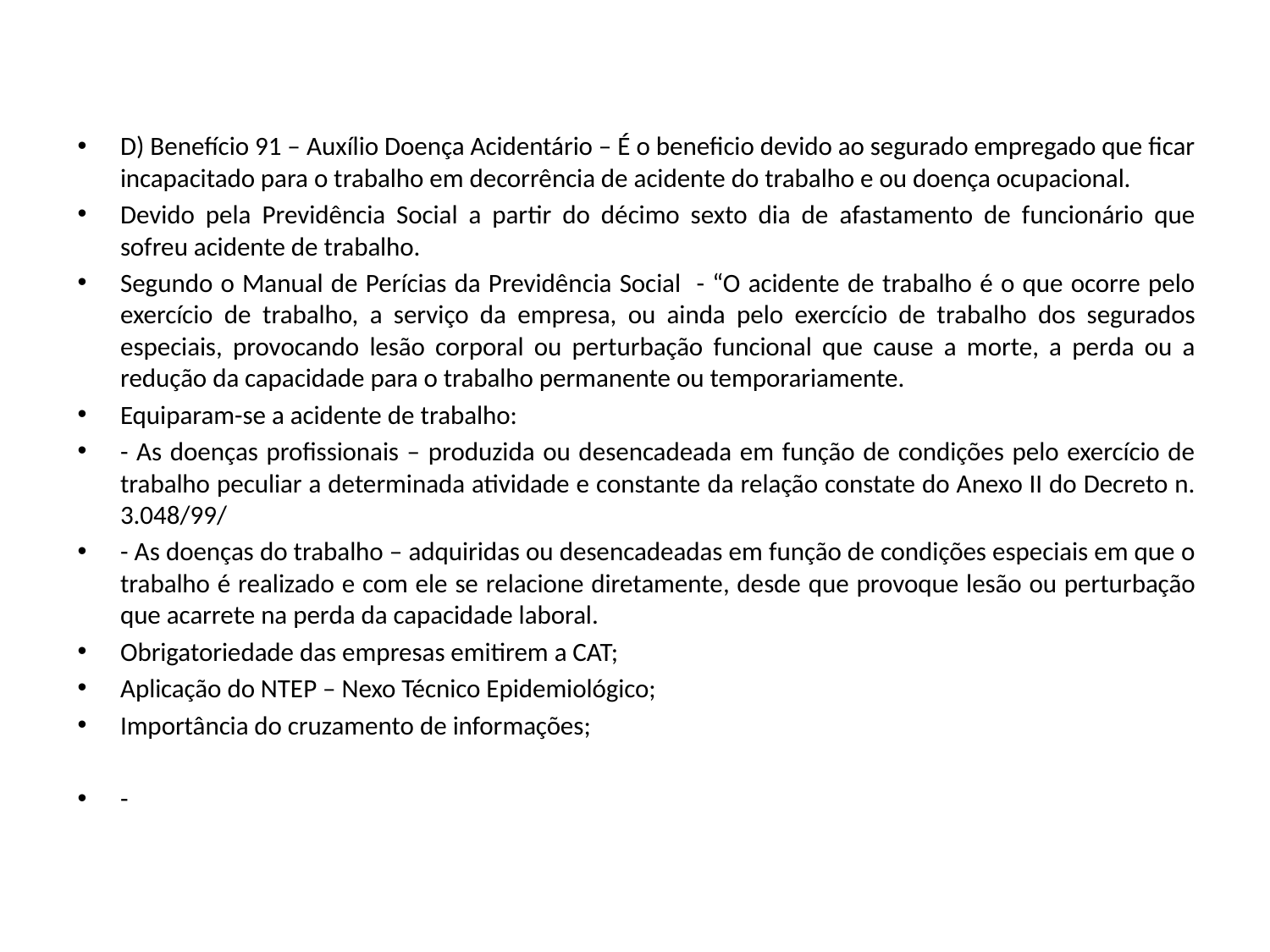

D) Benefício 91 – Auxílio Doença Acidentário – É o beneficio devido ao segurado empregado que ficar incapacitado para o trabalho em decorrência de acidente do trabalho e ou doença ocupacional.
Devido pela Previdência Social a partir do décimo sexto dia de afastamento de funcionário que sofreu acidente de trabalho.
Segundo o Manual de Perícias da Previdência Social  - “O acidente de trabalho é o que ocorre pelo exercício de trabalho, a serviço da empresa, ou ainda pelo exercício de trabalho dos segurados especiais, provocando lesão corporal ou perturbação funcional que cause a morte, a perda ou a redução da capacidade para o trabalho permanente ou temporariamente.
Equiparam-se a acidente de trabalho:
- As doenças profissionais – produzida ou desencadeada em função de condições pelo exercício de trabalho peculiar a determinada atividade e constante da relação constate do Anexo II do Decreto n. 3.048/99/
- As doenças do trabalho – adquiridas ou desencadeadas em função de condições especiais em que o trabalho é realizado e com ele se relacione diretamente, desde que provoque lesão ou perturbação que acarrete na perda da capacidade laboral.
Obrigatoriedade das empresas emitirem a CAT;
Aplicação do NTEP – Nexo Técnico Epidemiológico;
Importância do cruzamento de informações;

-